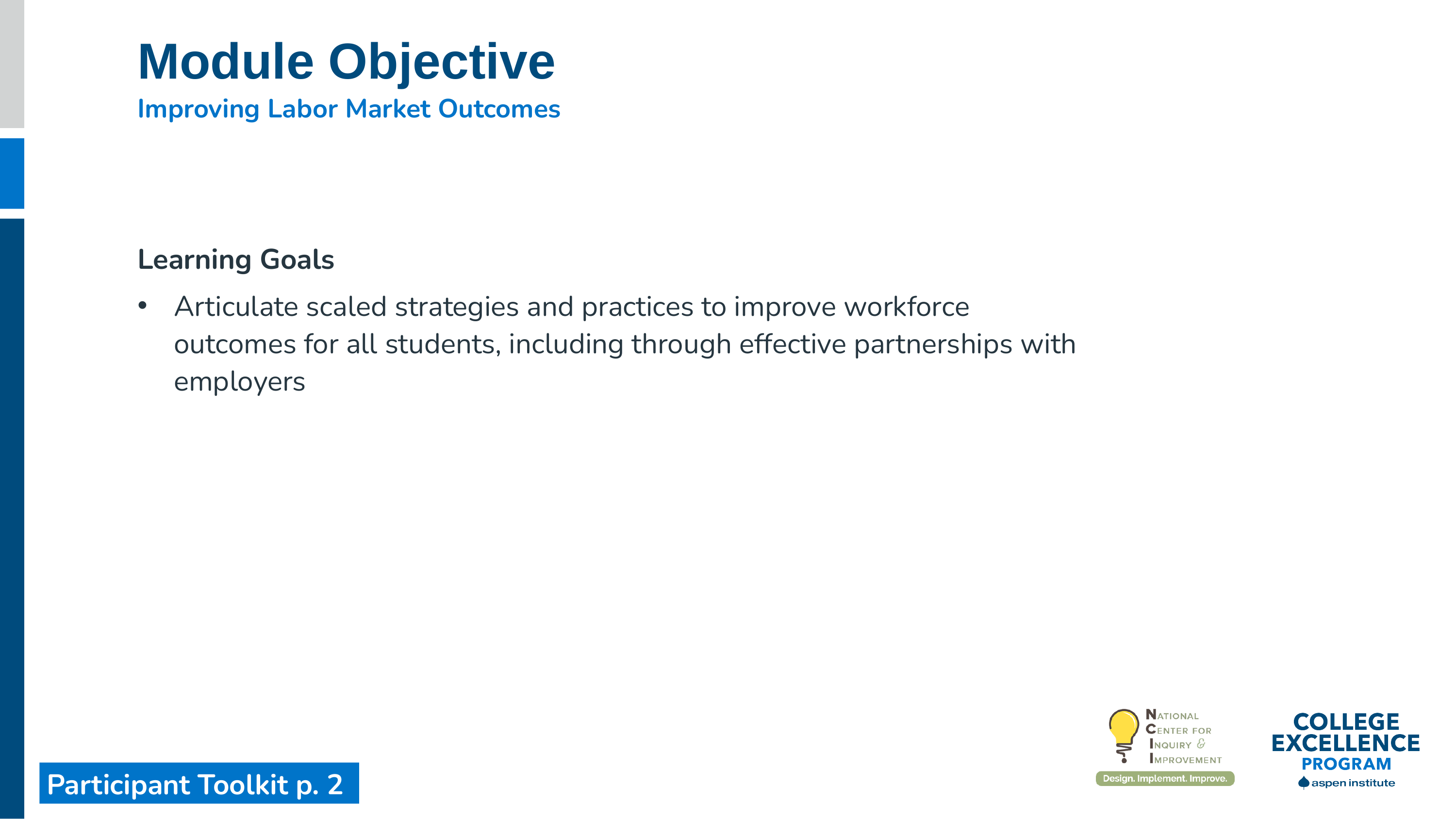

Module Objective
Improving Labor Market Outcomes
Learning Goals
Articulate scaled strategies and practices to improve workforce outcomes for all students, including through effective partnerships with employers
Participant Toolkit p. 2